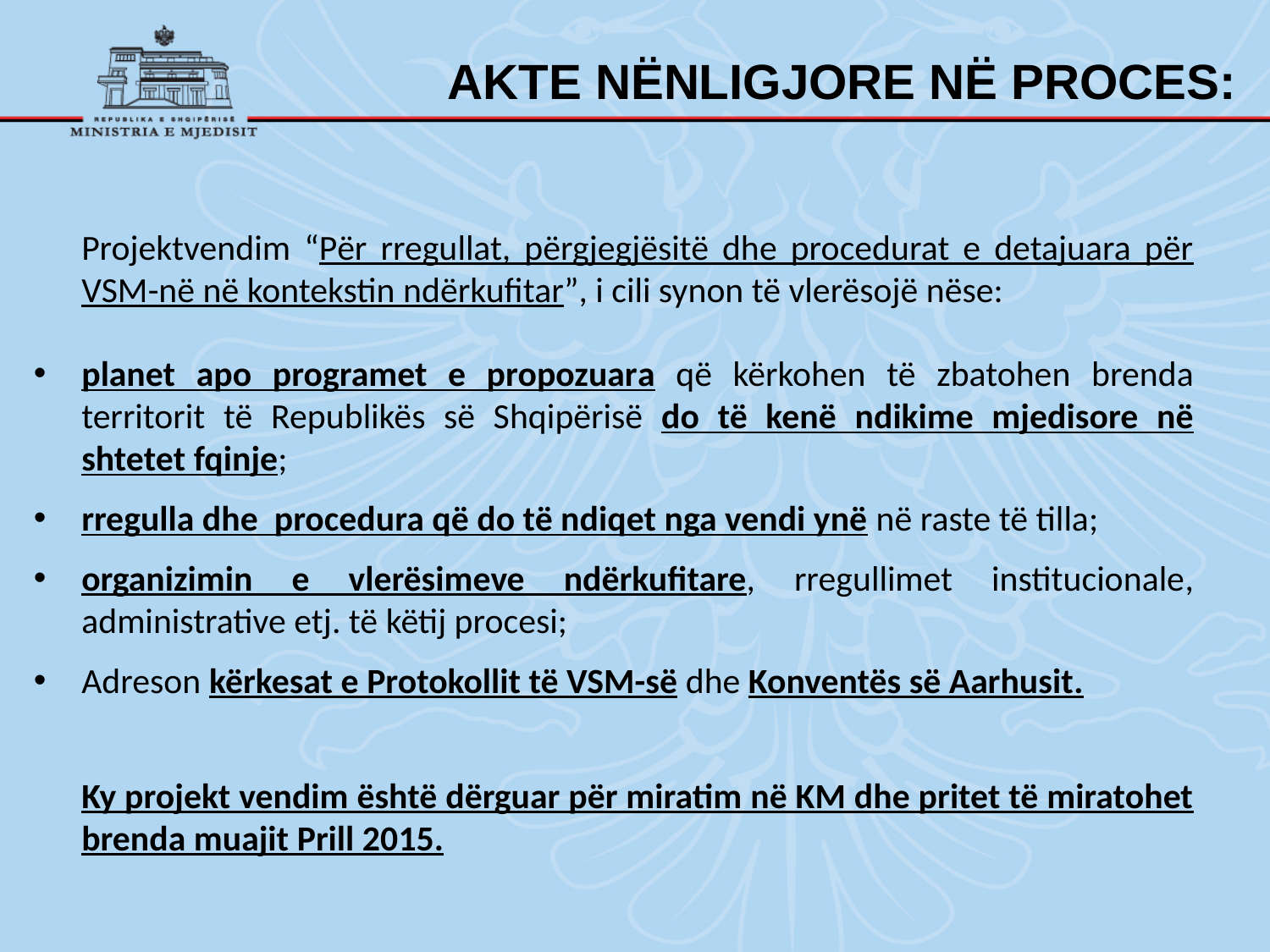

AKTE NËNLIGJORE NË PROCES:

	Projektvendim “Për rregullat, përgjegjësitë dhe procedurat e detajuara për VSM-në në kontekstin ndërkufitar”, i cili synon të vlerësojë nëse:

planet apo programet e propozuara që kërkohen të zbatohen brenda territorit të Republikës së Shqipërisë do të kenë ndikime mjedisore në shtetet fqinje;
rregulla dhe  procedura që do të ndiqet nga vendi ynë në raste të tilla;
organizimin e vlerësimeve ndërkufitare, rregullimet institucionale, administrative etj. të këtij procesi;
Adreson kërkesat e Protokollit të VSM-së dhe Konventës së Aarhusit.

	Ky projekt vendim është dërguar për miratim në KM dhe pritet të miratohet brenda muajit Prill 2015.